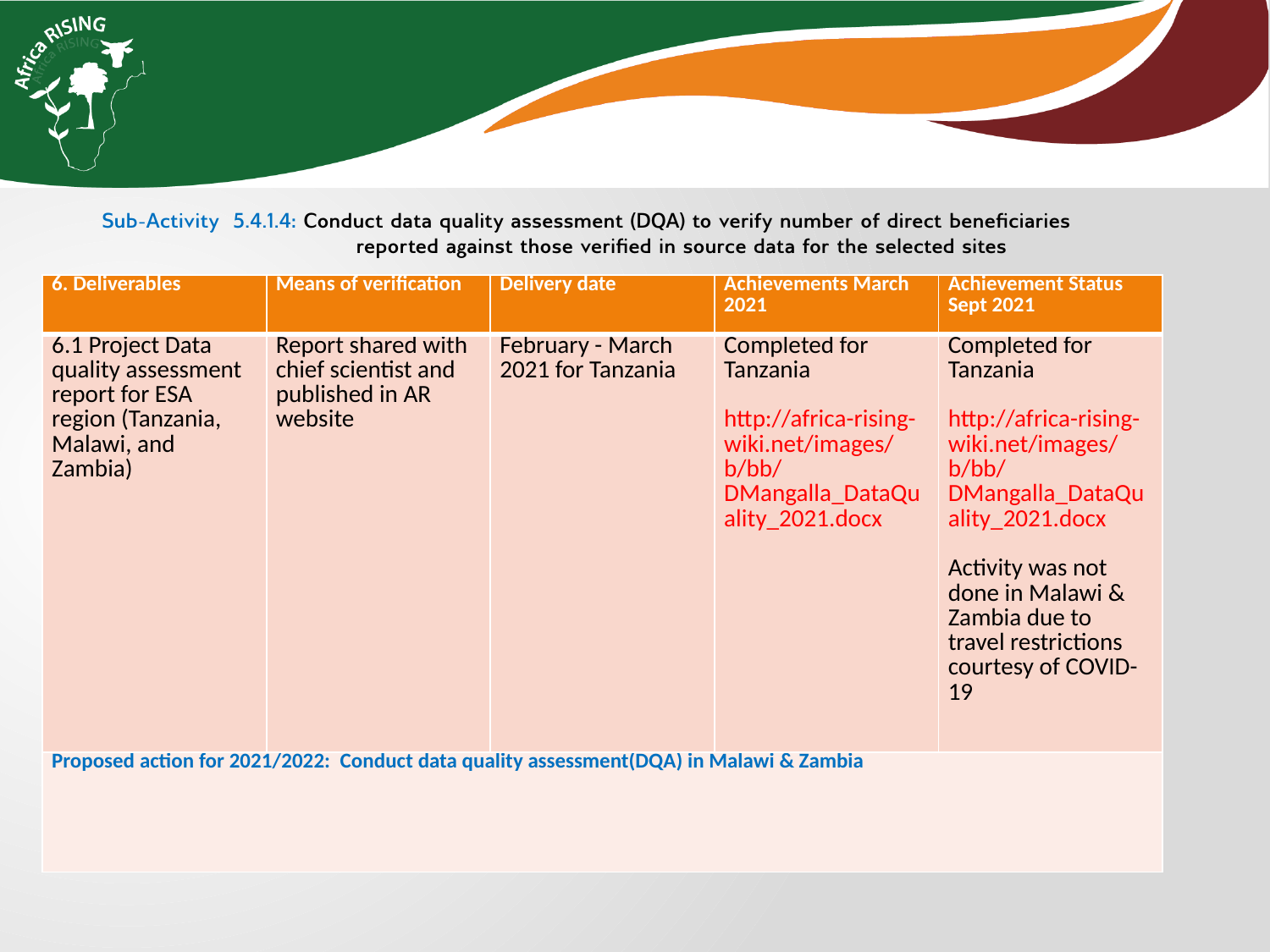

Sub-Activity  5.4.1.4: Conduct data quality assessment (DQA) to verify number of direct beneficiaries 			reported against those verified in source data for the selected sites
| 6. Deliverables | Means of verification | Delivery date | Achievements March 2021 | Achievement Status Sept 2021 |
| --- | --- | --- | --- | --- |
| 6.1 Project Data quality assessment report for ESA region (Tanzania, Malawi, and Zambia) | Report shared with chief scientist and published in AR website | February - March 2021 for Tanzania | Completed for Tanzania http://africa-rising-wiki.net/images/b/bb/DMangalla\_DataQuality\_2021.docx | Completed for Tanzania http://africa-rising-wiki.net/images/b/bb/DMangalla\_DataQuality\_2021.docx Activity was not done in Malawi & Zambia due to travel restrictions courtesy of COVID-19 |
| Proposed action for 2021/2022: Conduct data quality assessment(DQA) in Malawi & Zambia |  |  |  |  |